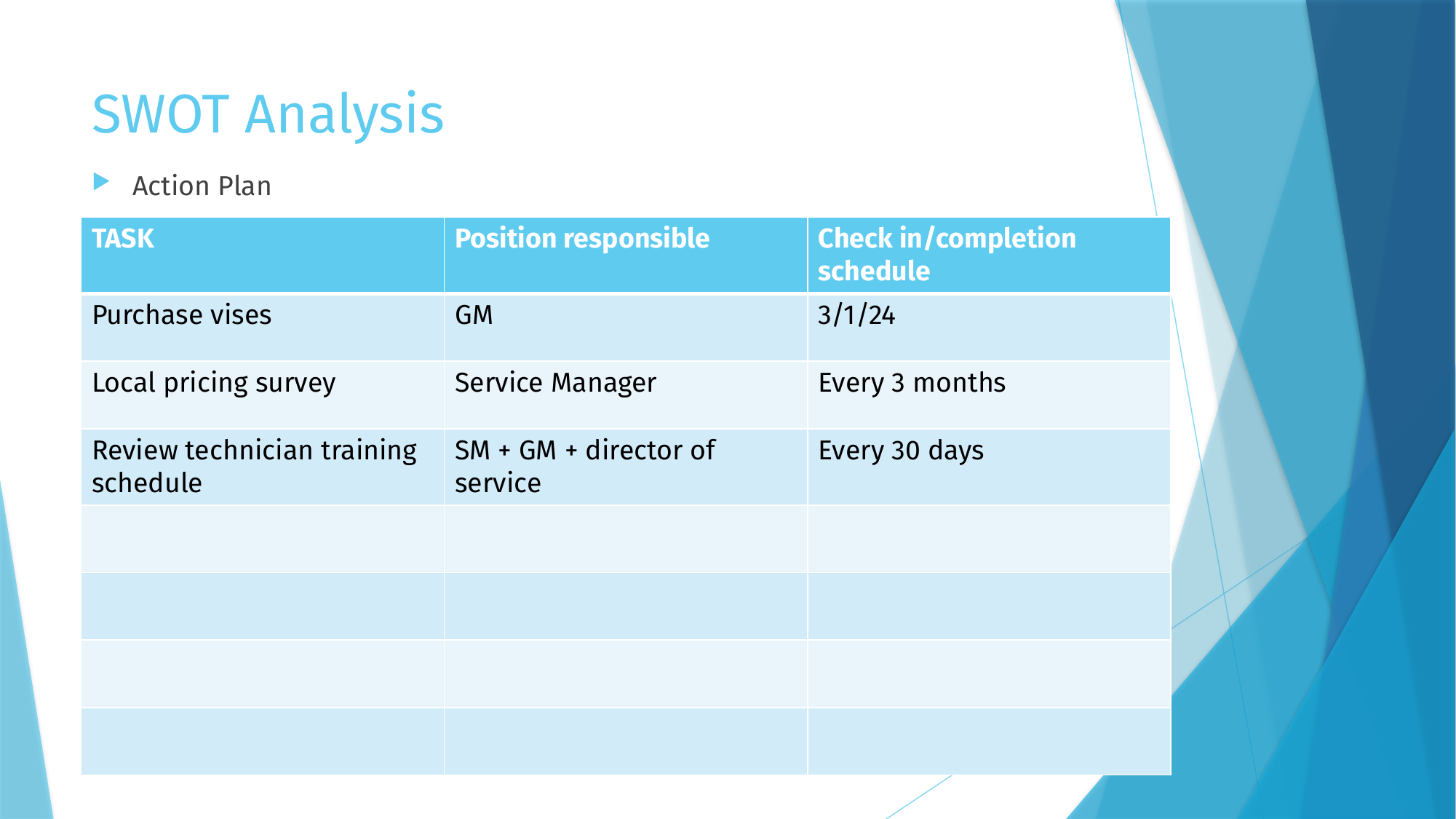

# SWOT Analysis
Action Plan

| TASK | Position responsible | Check in/completion schedule |
| --- | --- | --- |
| Purchase vises | GM | 3/1/24 |
| Local pricing survey | Service Manager | Every 3 months |
| Review technician training schedule | SM + GM + director of service | Every 30 days |
|  |  |  |
|  |  |  |
|  |  |  |
|  |  |  |